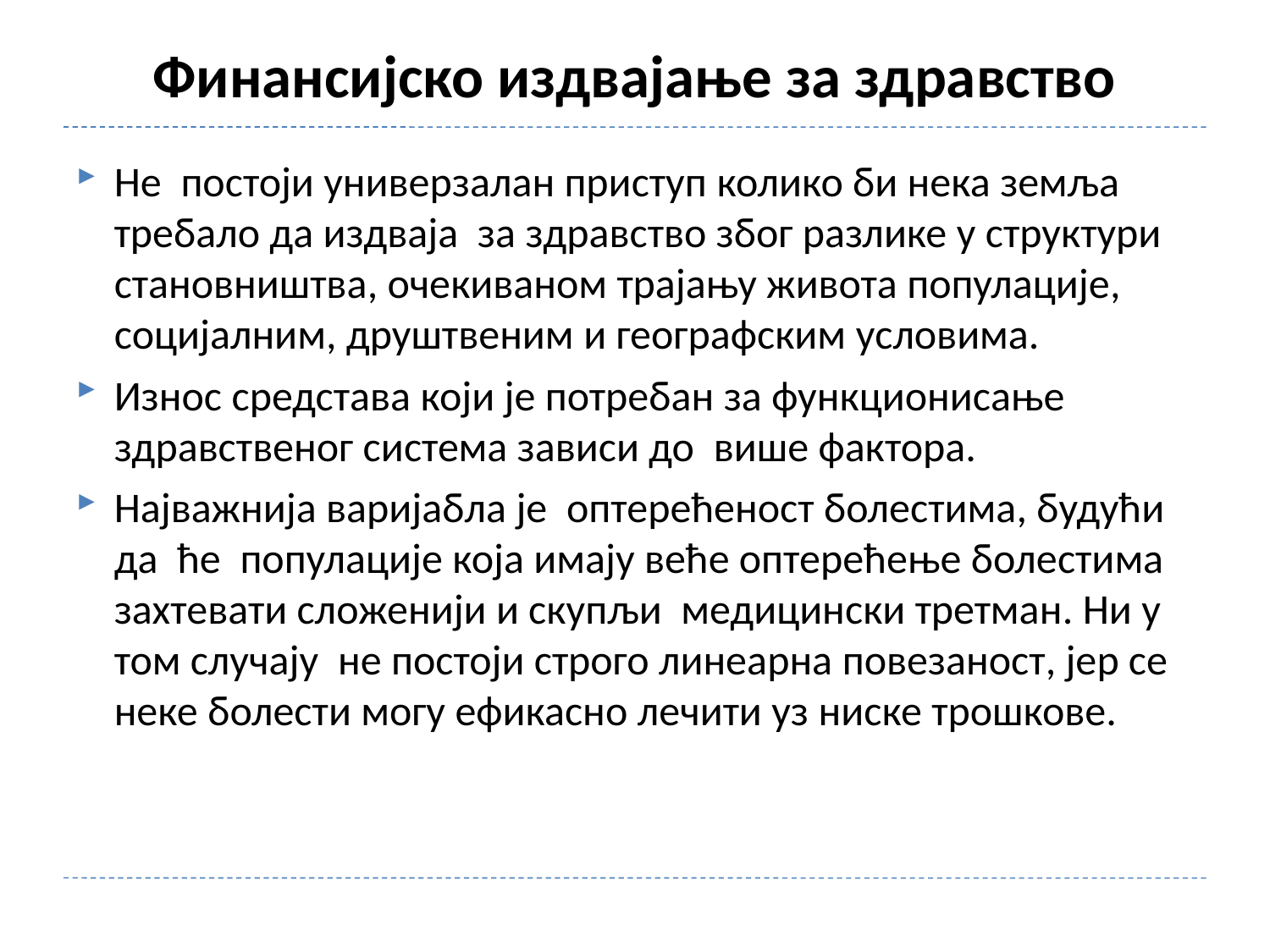

# Финансијско издвајање за здравство
Не  постоји универзалан приступ колико би нека земља требало да издваја  за здравство због разлике у структури становништва, очекиваном трајању живота популације, социјалним, друштвеним и географским условима.
Износ средстава који је потребан за функционисање  здравственог система зависи до  више фактора.
Најважнија варијабла је  оптерећеност болестима, будући да  ће  популације која имају веће оптерећење болестима захтевати сложенији и скупљи  медицински третман. Ни у  том случају  не постоји строго линеарна повезаност, јер се неке болести могу ефикасно лечити уз ниске трошкове.